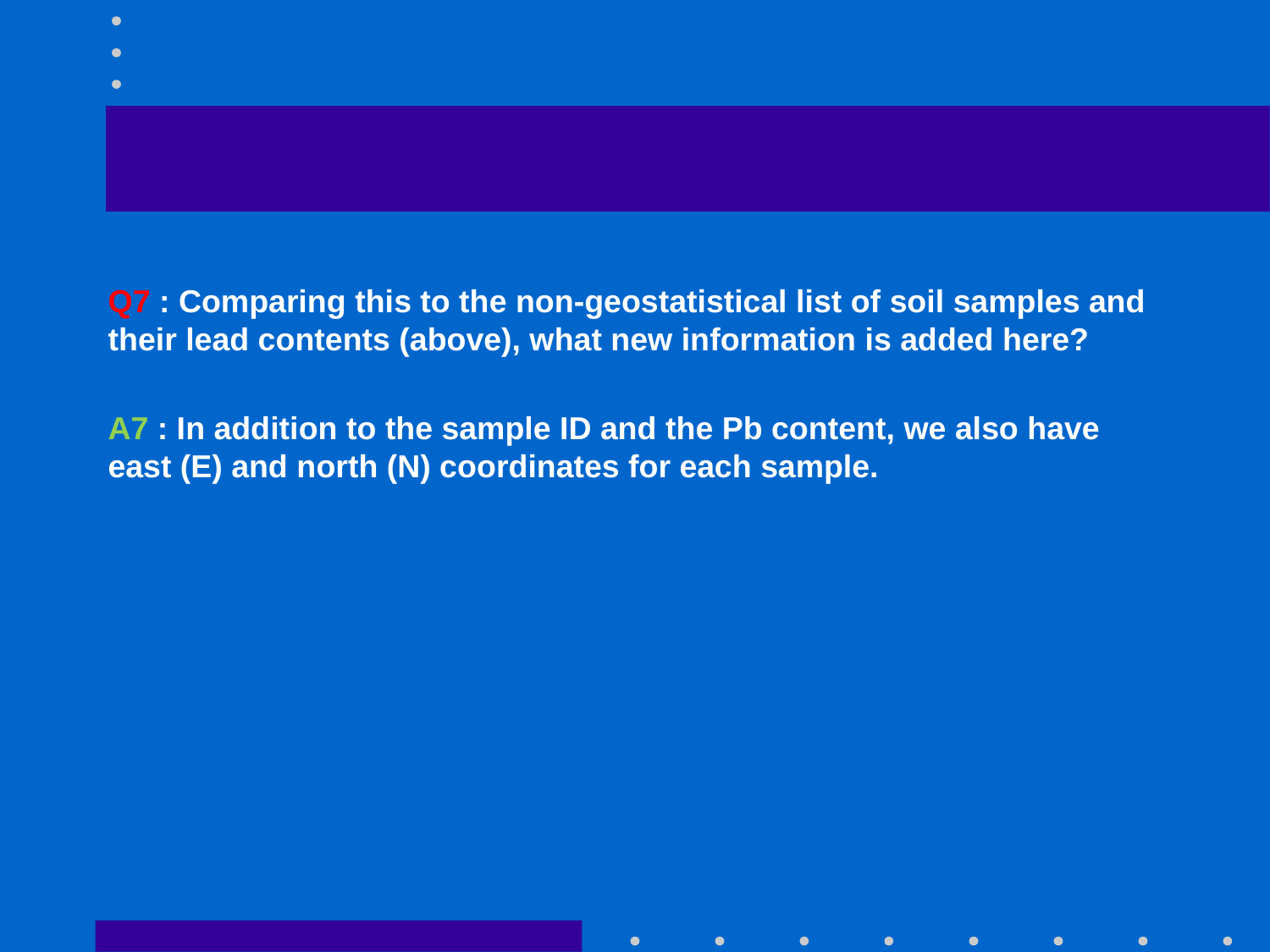

#
Q7 : Comparing this to the non-geostatistical list of soil samples and their lead contents (above), what new information is added here?

A7 : In addition to the sample ID and the Pb content, we also have east (E) and north (N) coordinates for each sample.